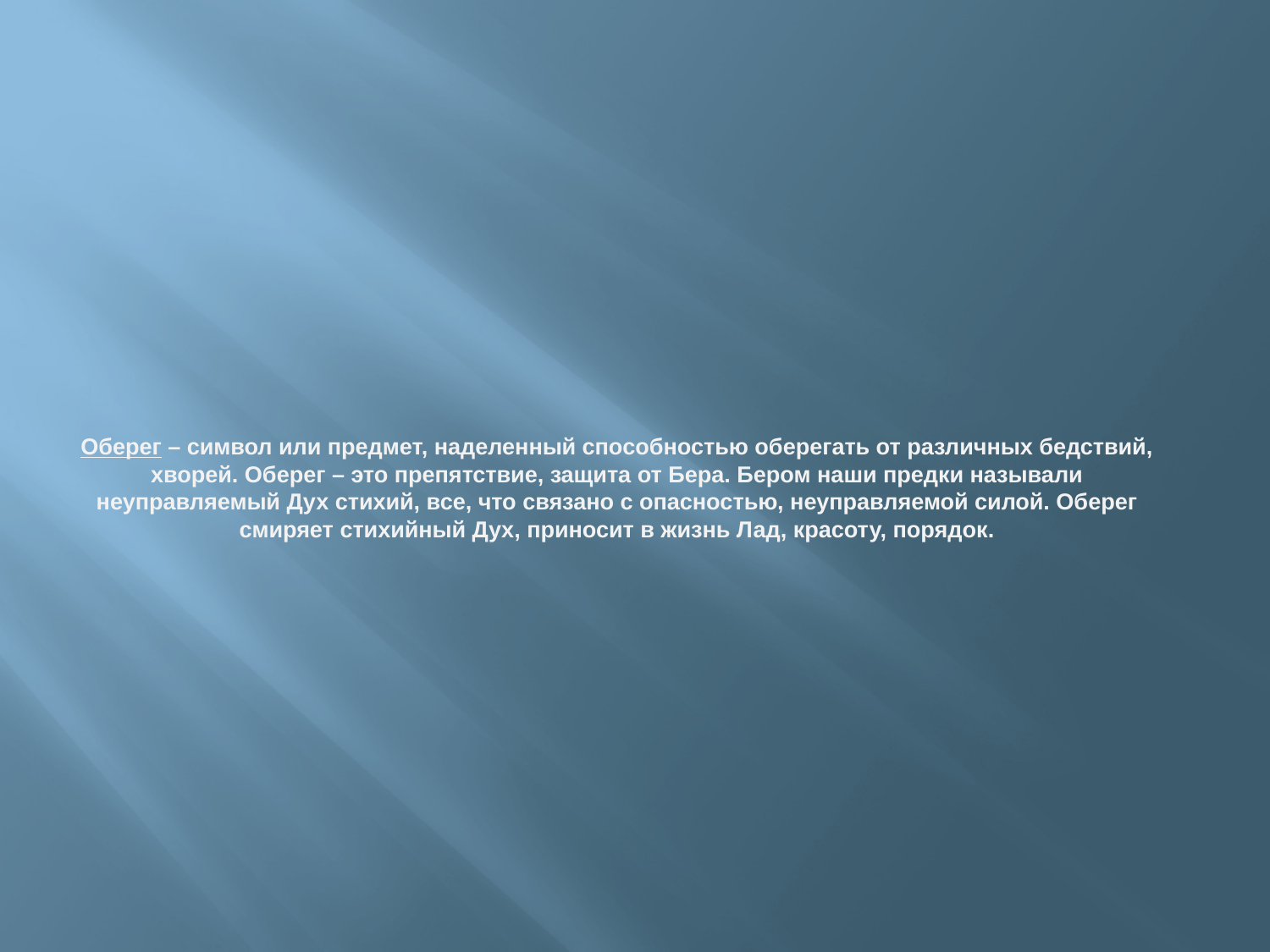

# Оберег – символ или предмет, наделенный способностью оберегать от различных бедствий, хворей. Оберег – это препятствие, защита от Бера. Бером наши предки называли неуправляемый Дух стихий, все, что связано с опасностью, неуправляемой силой. Оберег смиряет стихийный Дух, приносит в жизнь Лад, красоту, порядок.